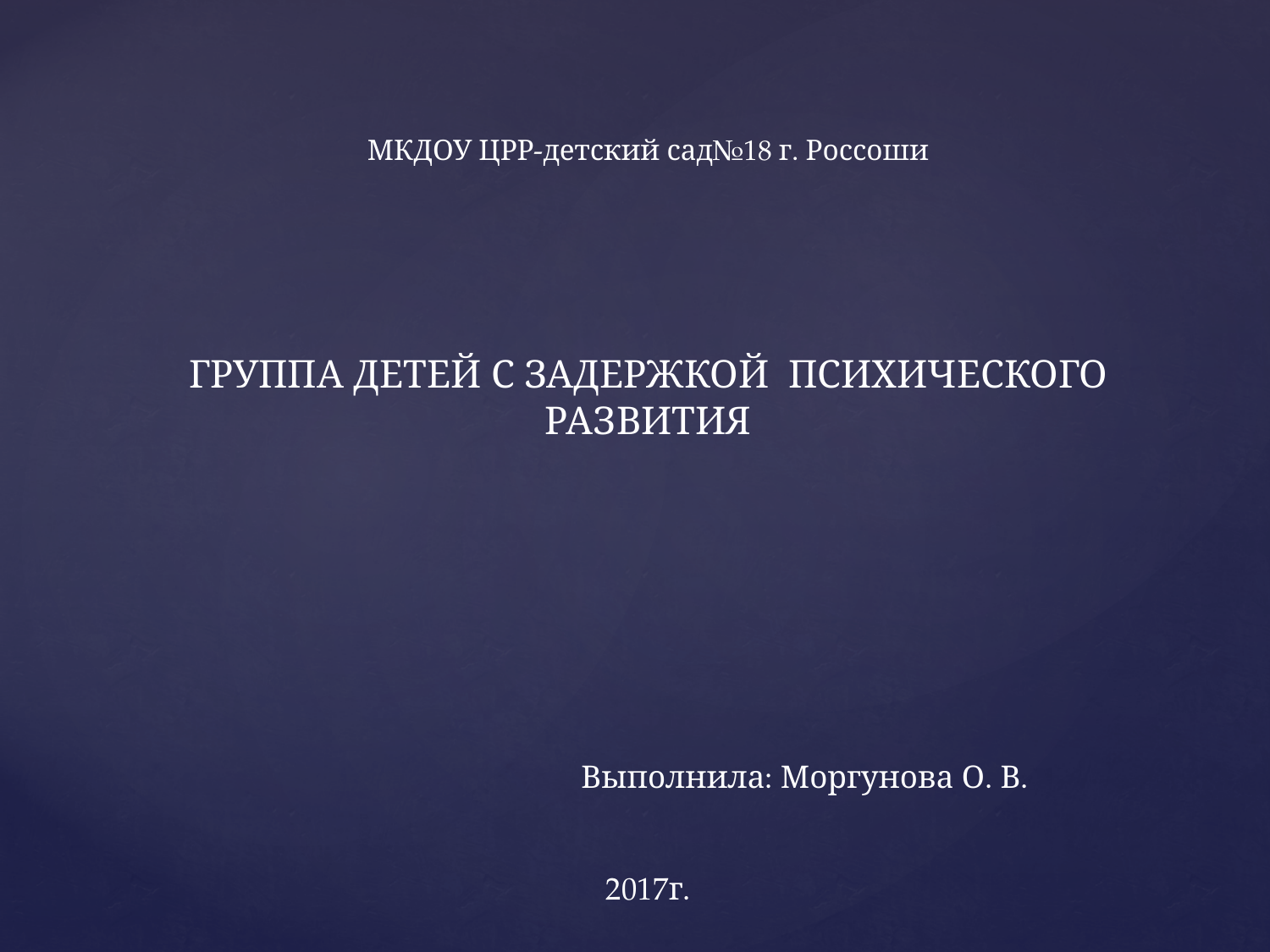

МКДОУ ЦРР-детский сад№18 г. Россоши

ГРУППА ДЕТЕЙ С ЗАДЕРЖКОЙ  ПСИХИЧЕСКОГО РАЗВИТИЯ

                                        Выполнила: Моргунова О. В.

2017г.